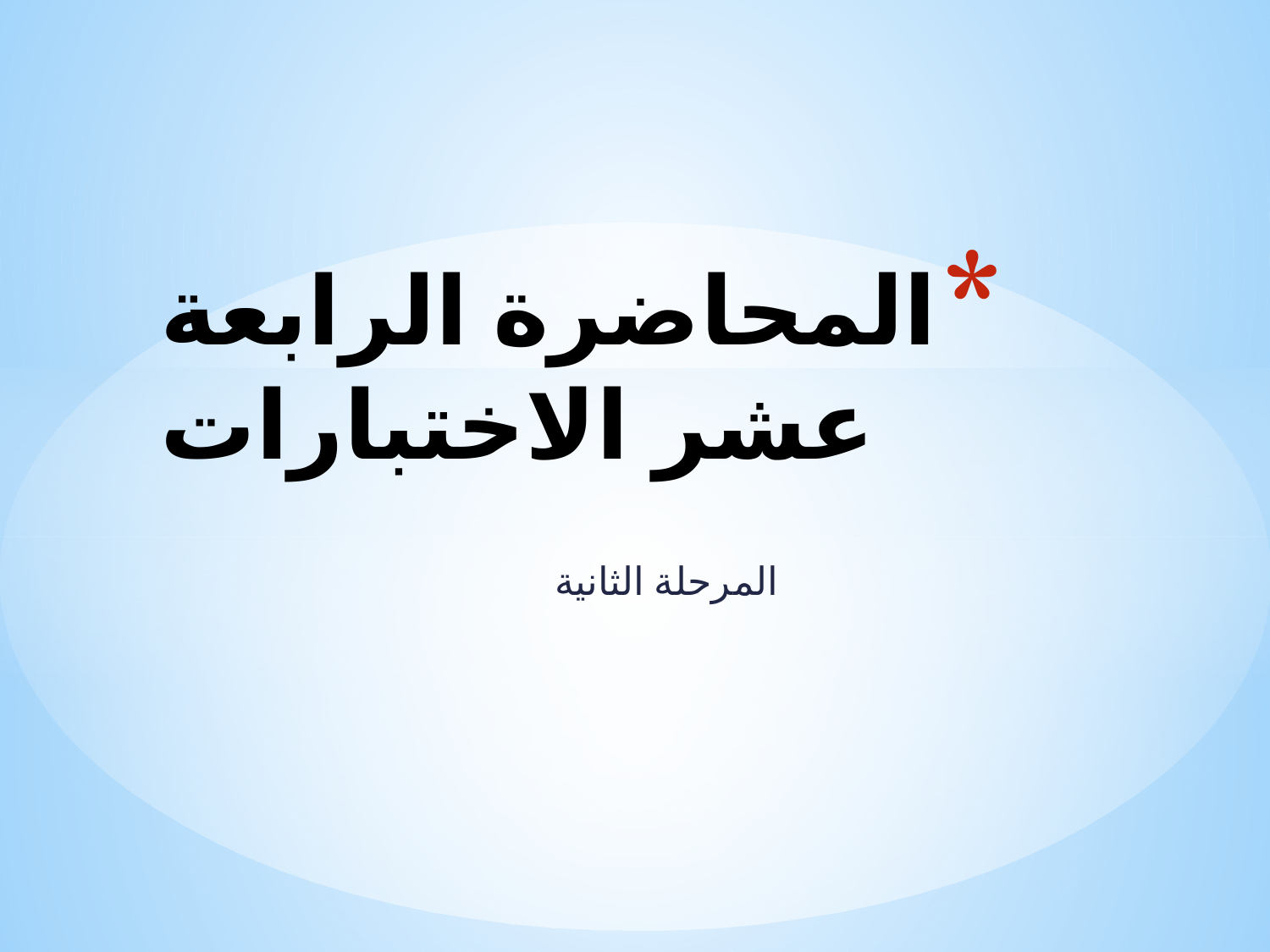

# المحاضرة الرابعة عشر الاختبارات
المرحلة الثانية